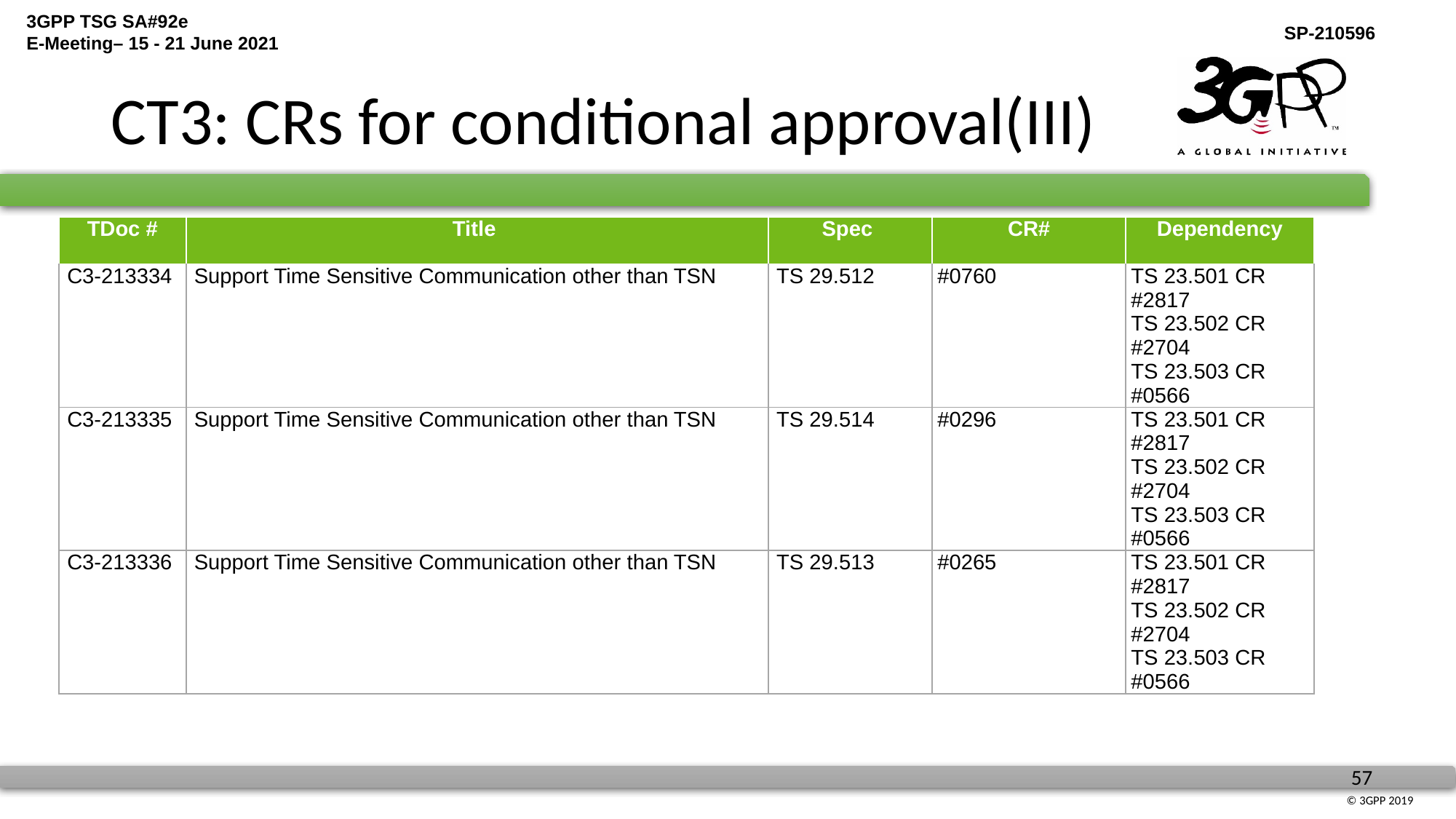

# CT3: CRs for conditional approval(III)
| TDoc # | Title | Spec | CR# | Dependency |
| --- | --- | --- | --- | --- |
| C3-213334 | Support Time Sensitive Communication other than TSN | TS 29.512 | #0760 | TS 23.501 CR #2817 TS 23.502 CR #2704 TS 23.503 CR #0566 |
| C3-213335 | Support Time Sensitive Communication other than TSN | TS 29.514 | #0296 | TS 23.501 CR #2817 TS 23.502 CR #2704 TS 23.503 CR #0566 |
| C3-213336 | Support Time Sensitive Communication other than TSN | TS 29.513 | #0265 | TS 23.501 CR #2817 TS 23.502 CR #2704 TS 23.503 CR #0566 |